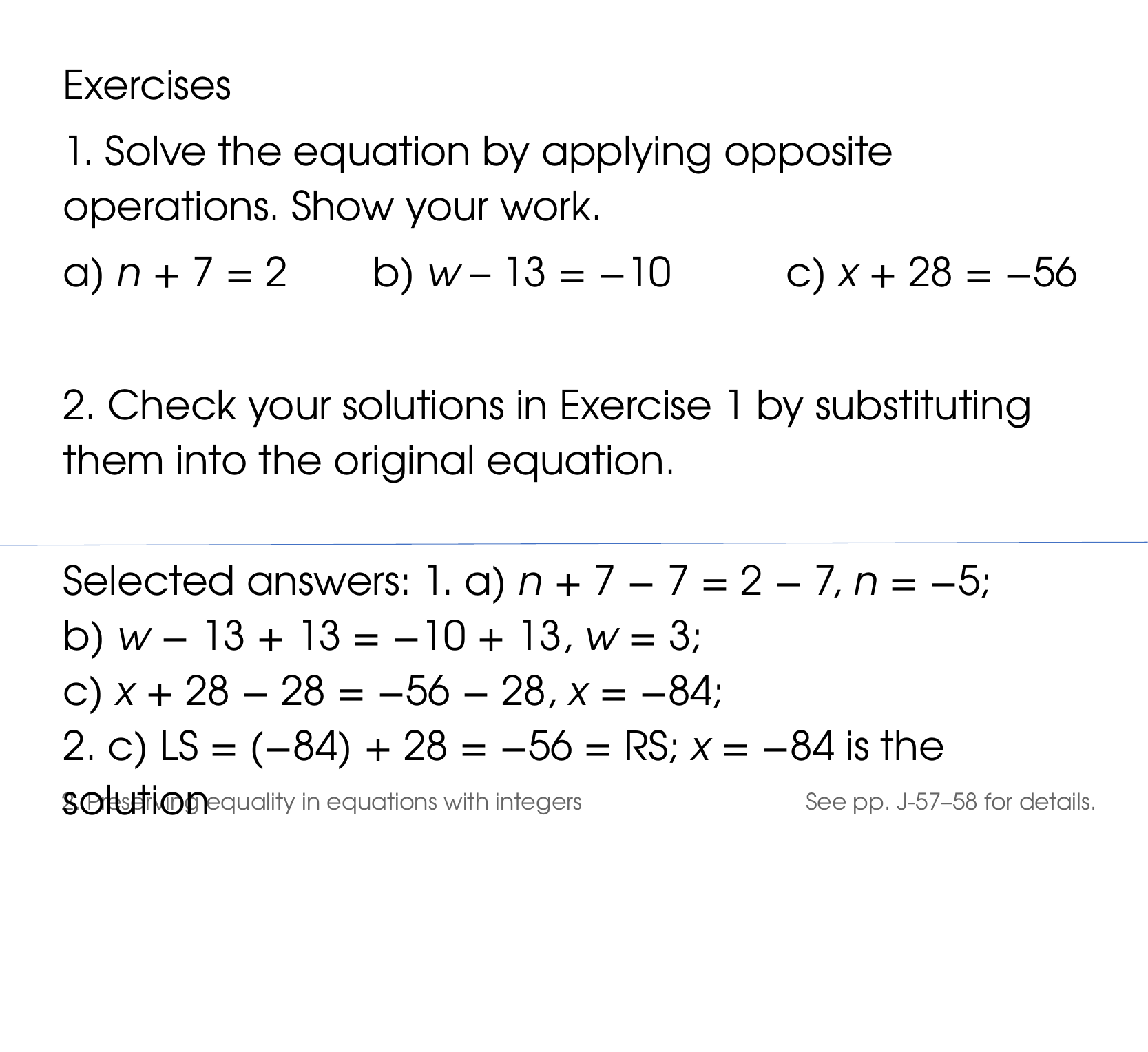

Exercises
1. Solve the equation by applying opposite operations. Show your work.
a) n + 7 = 2	b) w – 13 = −10		c) x + 28 = −56

2. Check your solutions in Exercise 1 by substituting them into the original equation.
Selected answers: 1. a) n + 7 − 7 = 2 − 7, n = −5;
b) w − 13 + 13 = −10 + 13, w = 3;
c) x + 28 − 28 = −56 − 28, x = −84;
​2. c) LS = (−84) + 28 = −56 = RS; x = −84 is the solution
2. Preserving equality in equations with integers
See pp. J-57–58 for details.